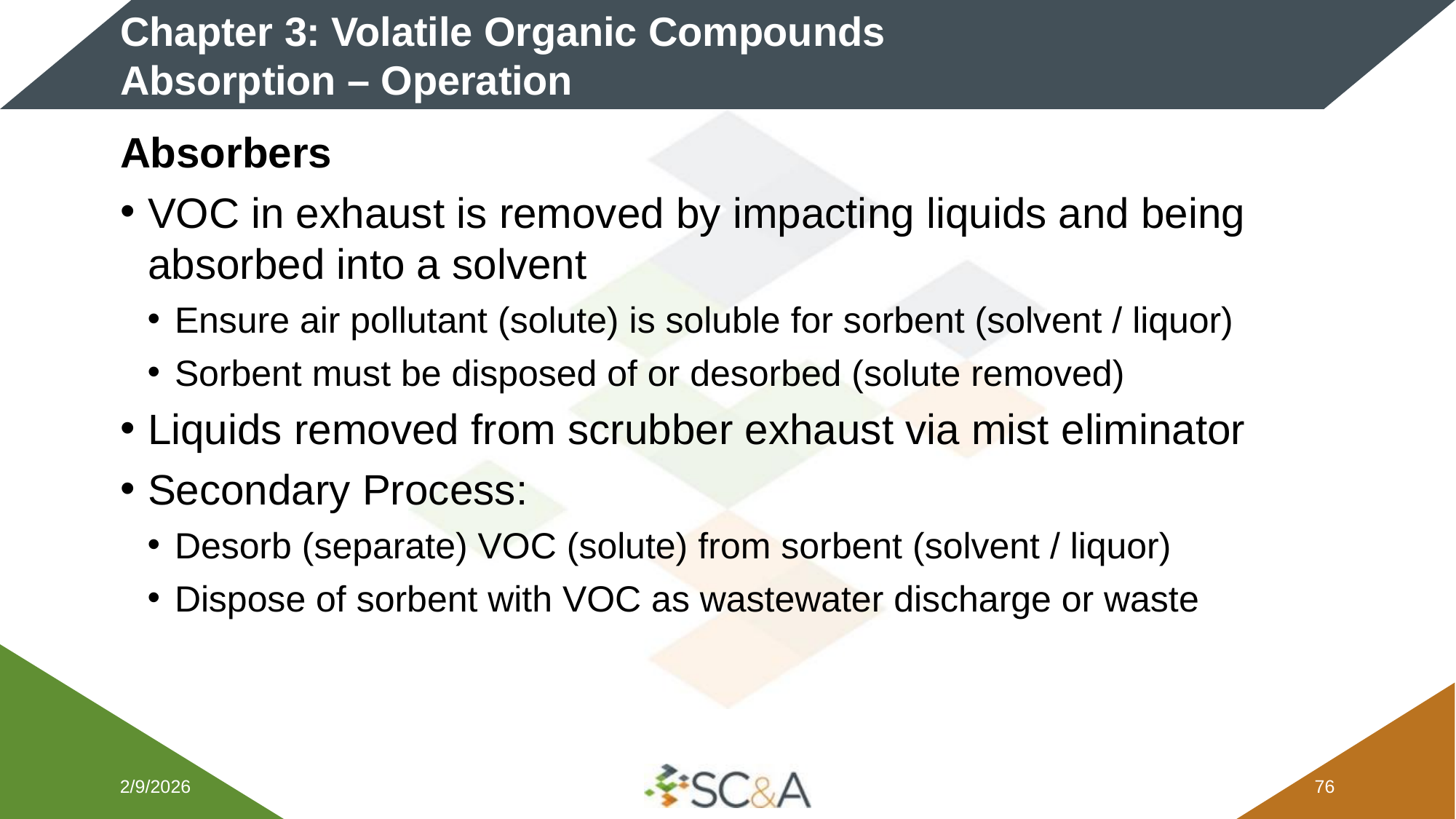

# Chapter 3: Volatile Organic Compounds Absorption – Operation
Absorbers​
VOC in exhaust is removed by impacting liquids and being absorbed into a solvent​
Ensure air pollutant (solute) is soluble for sorbent (solvent / liquor)
Sorbent must be disposed of or desorbed (solute removed)​
Liquids removed from scrubber exhaust via mist eliminator
Secondary Process:
Desorb (separate) VOC (solute) from sorbent (solvent / liquor)
Dispose of sorbent with VOC as wastewater discharge or waste
2/9/2026
76